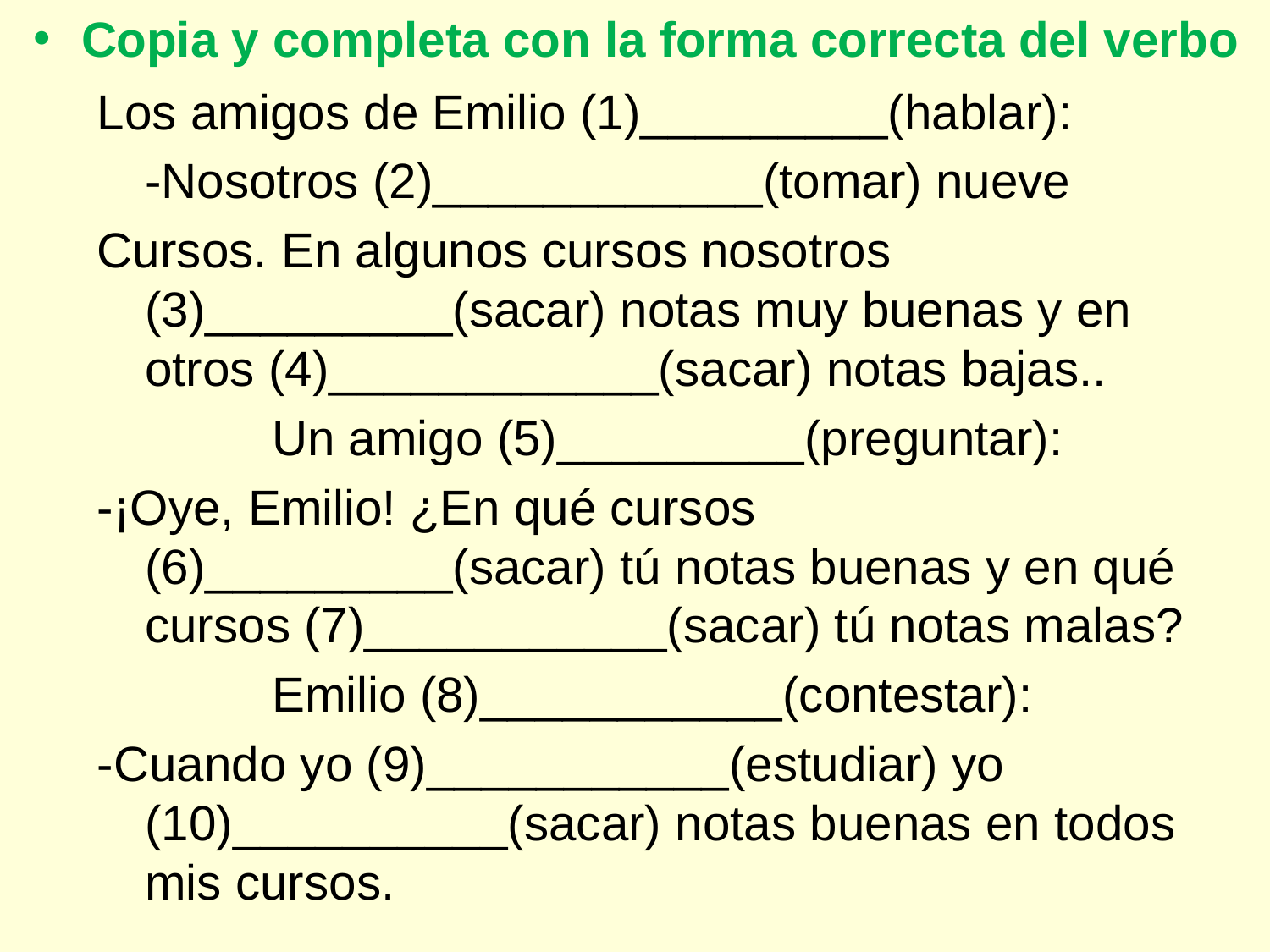

Copia y completa con la forma correcta del verbo
Los amigos de Emilio (1)_________(hablar):
	-Nosotros (2)____________(tomar) nueve
Cursos. En algunos cursos nosotros (3)_________(sacar) notas muy buenas y en otros (4)____________(sacar) notas bajas..
		Un amigo (5)_________(preguntar):
-¡Oye, Emilio! ¿En qué cursos (6)_________(sacar) tú notas buenas y en qué cursos (7)___________(sacar) tú notas malas?
		Emilio (8)___________(contestar):
-Cuando yo (9)___________(estudiar) yo (10)__________(sacar) notas buenas en todos mis cursos.